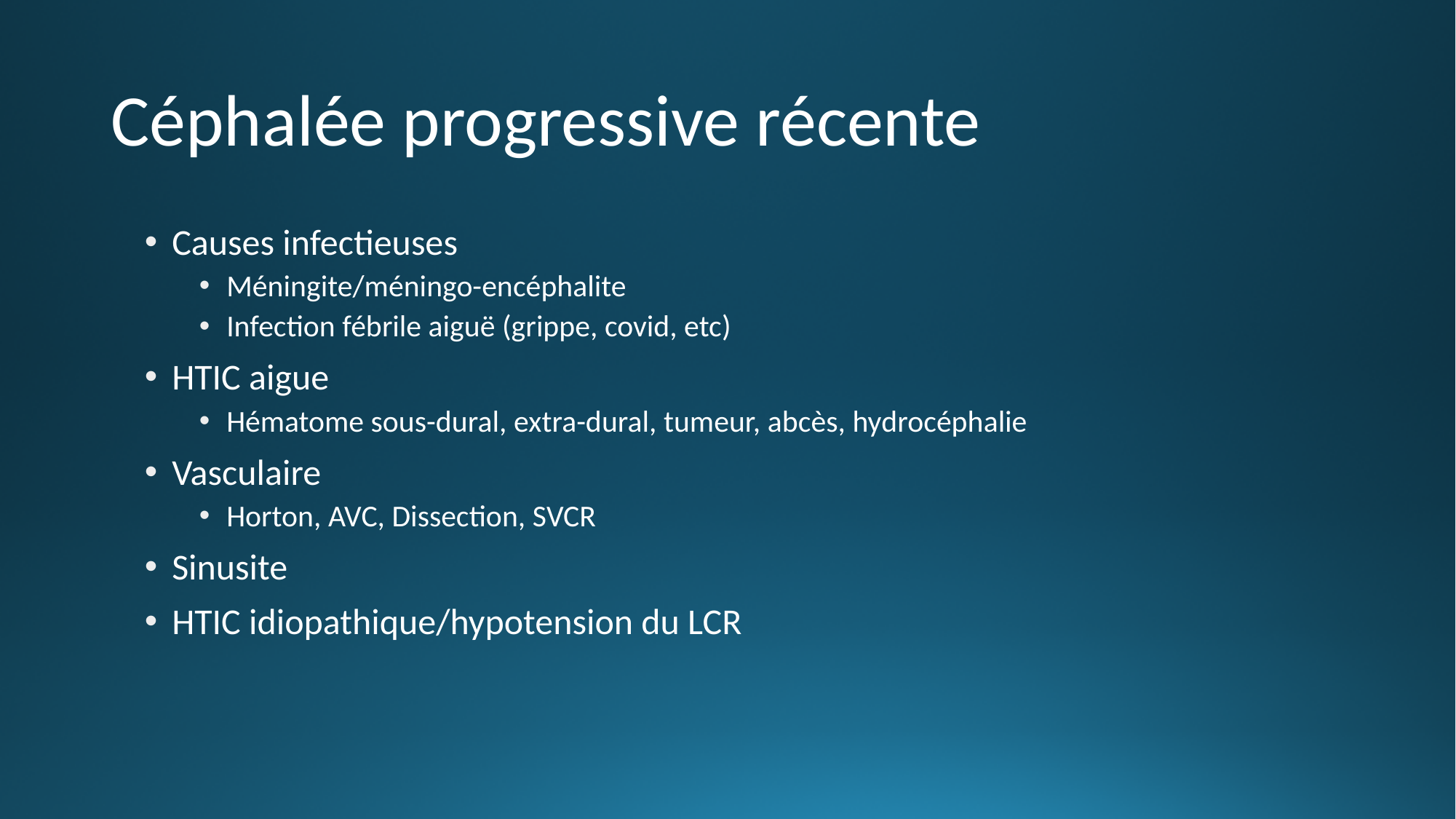

# Céphalée progressive récente
Causes infectieuses
Méningite/méningo-encéphalite
Infection fébrile aiguë (grippe, covid, etc)
HTIC aigue
Hématome sous-dural, extra-dural, tumeur, abcès, hydrocéphalie
Vasculaire
Horton, AVC, Dissection, SVCR
Sinusite
HTIC idiopathique/hypotension du LCR